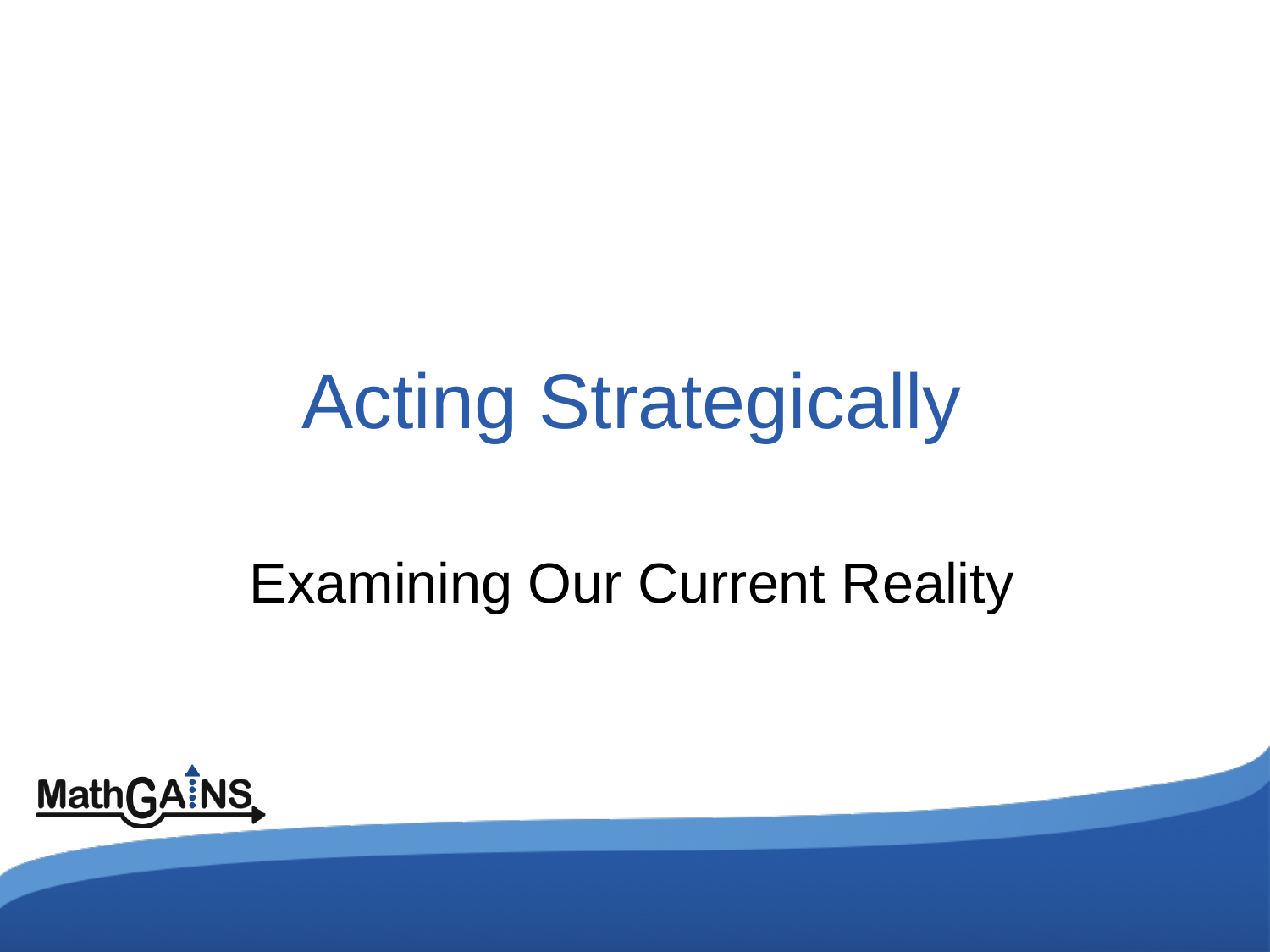

# Acting Strategically
Examining Our Current Reality